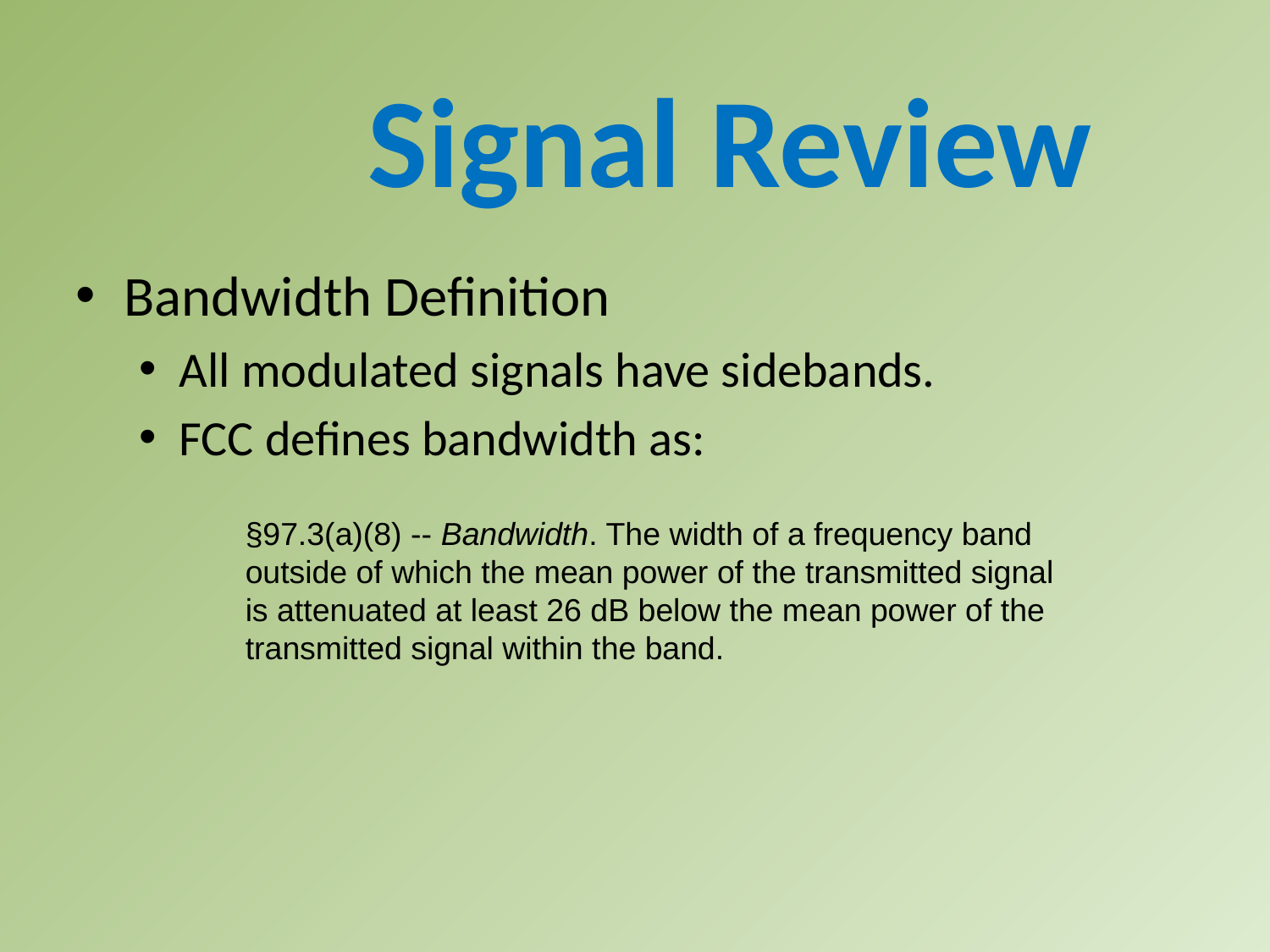

Signal Review
Bandwidth Definition
All modulated signals have sidebands.
FCC defines bandwidth as:
§97.3(a)(8) -- Bandwidth. The width of a frequency band outside of which the mean power of the transmitted signal is attenuated at least 26 dB below the mean power of the transmitted signal within the band.